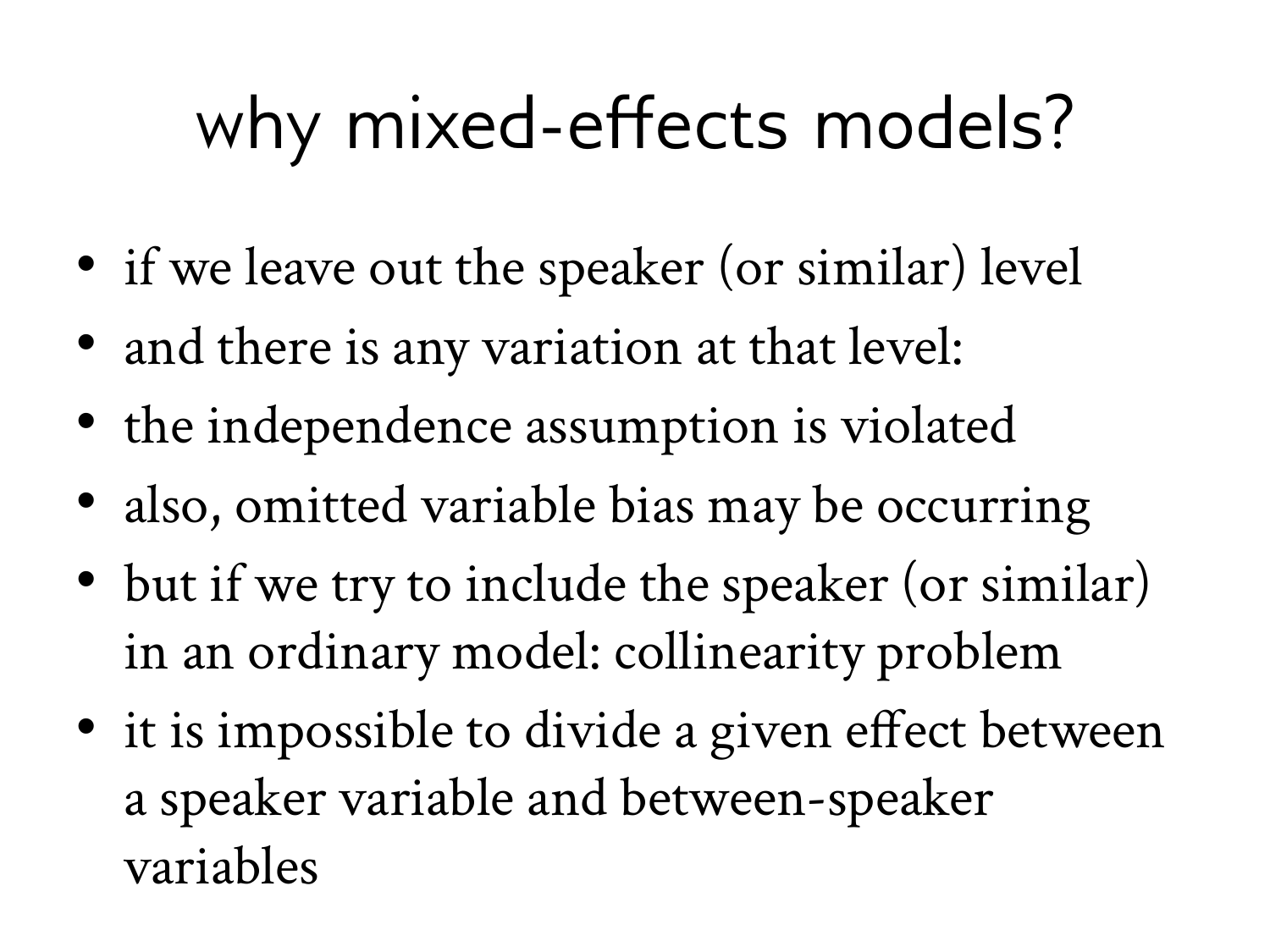

# why mixed-effects models?
if we leave out the speaker (or similar) level
and there is any variation at that level:
the independence assumption is violated
also, omitted variable bias may be occurring
but if we try to include the speaker (or similar)
in an ordinary model: collinearity problem
it is impossible to divide a given effect between a speaker variable and between-speaker variables